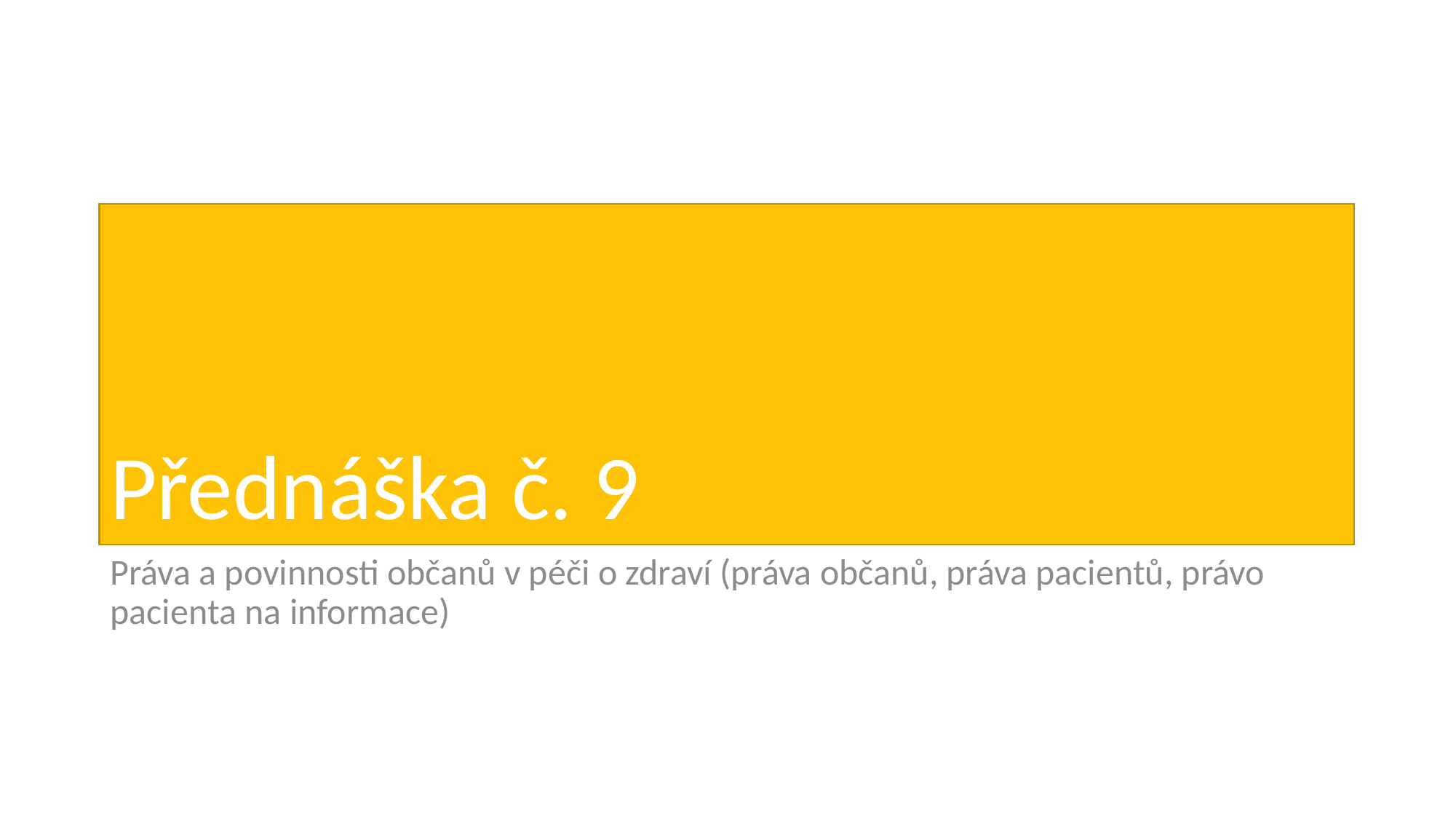

# Přednáška č. 9
Práva a povinnosti občanů v péči o zdraví (práva občanů, práva pacientů, právo pacienta na informace)